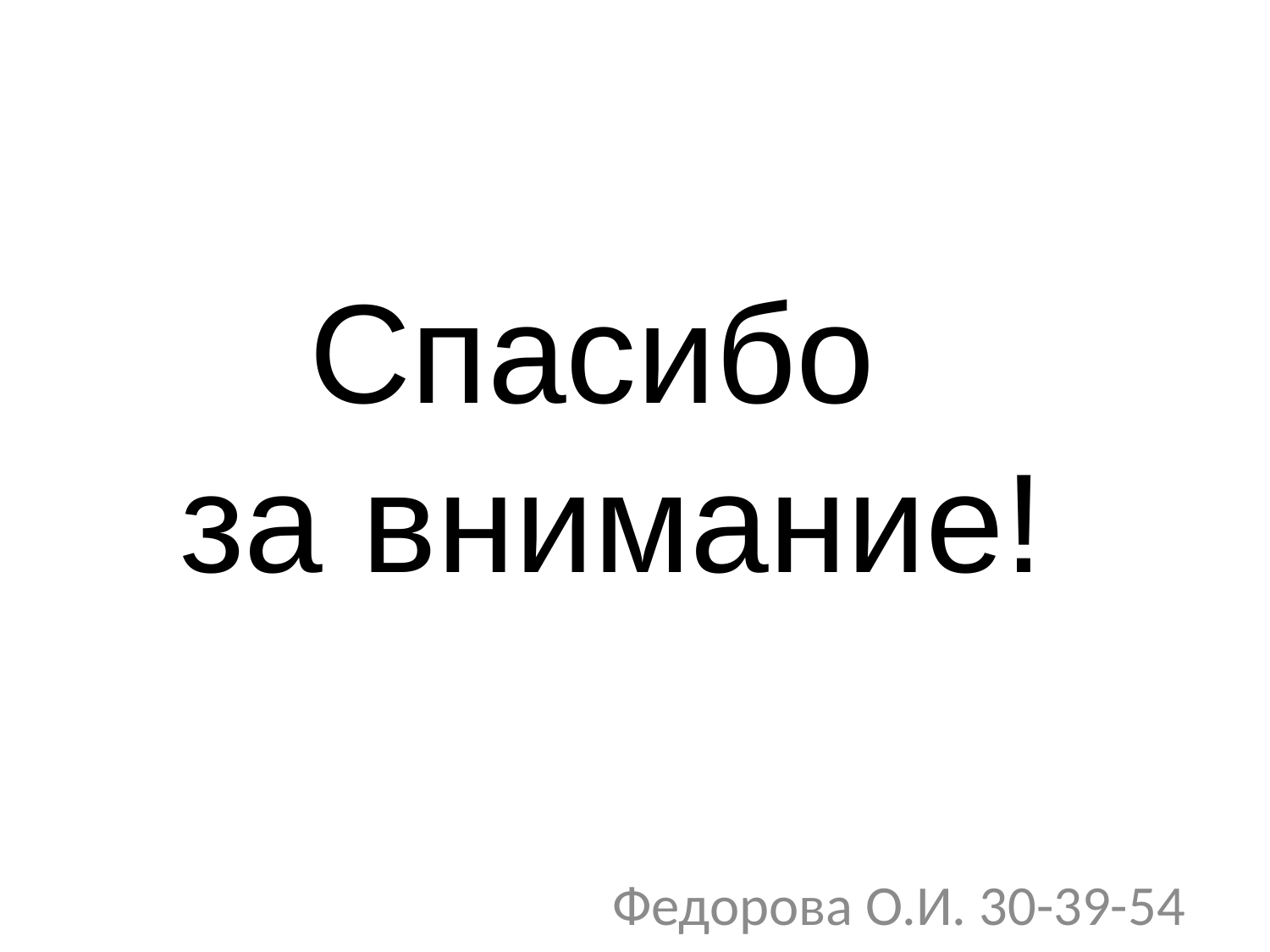

# Спасибо за внимание!
Федорова О.И. 30-39-54